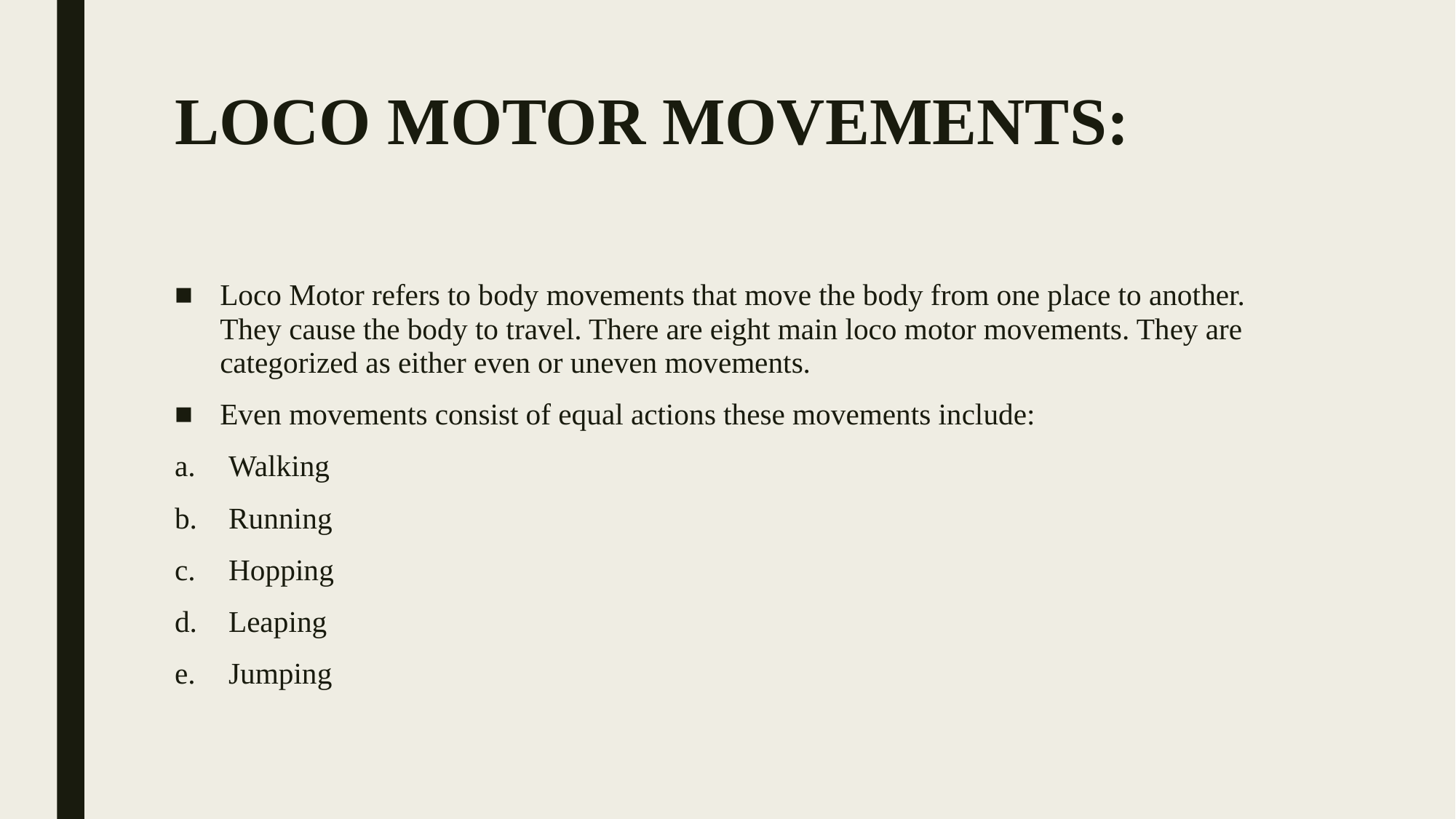

# LOCO MOTOR MOVEMENTS:
Loco Motor refers to body movements that move the body from one place to another. They cause the body to travel. There are eight main loco motor movements. They are categorized as either even or uneven movements.
Even movements consist of equal actions these movements include:
Walking
Running
Hopping
Leaping
Jumping